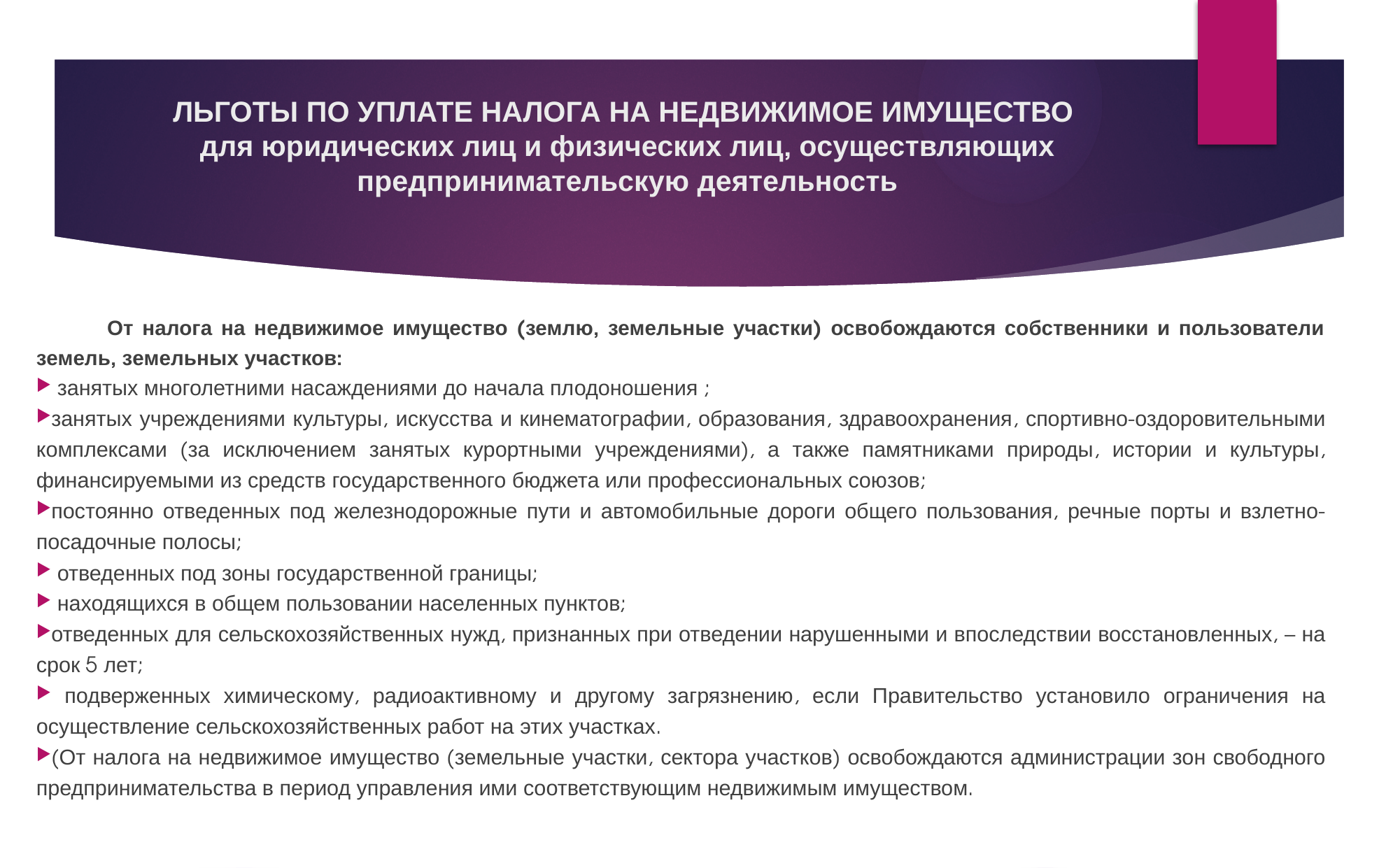

# ЛЬГОТЫ ПО УПЛАТЕ НАЛОГА НА НЕДВИЖИМОЕ ИМУЩЕСТВО для юридических лиц и физических лиц, осуществляющих предпринимательскую деятельность
        От налога на недвижимое имущество (землю, земельные участки) освобождаются собственники и пользователи земель, земельных участков:
 занятых многолетними насаждениями до начала плодоношения ;
занятых учреждениями культуры, искусства и кинематографии, образования, здравоохранения, спортивно-оздоровительными комплексами (за исключением занятых курортными учреждениями), а также памятниками природы, истории и культуры, финансируемыми из средств государственного бюджета или профессиональных союзов;
постоянно отведенных под железнодорожные пути и автомобильные дороги общего пользования, речные порты и взлетно-посадочные полосы;
 отведенных под зоны государственной границы;
 находящихся в общем пользовании населенных пунктов;
отведенных для сельскохозяйственных нужд, признанных при отведении нарушенными и впоследствии восстановленных, – на срок 5 лет;
 подверженных химическому, радиоактивному и другому загрязнению, если Правительство установило ограничения на осуществление сельскохозяйственных работ на этих участках.
(От налога на недвижимое имущество (земельные участки, сектора участков) освобождаются администрации зон свободного предпринимательства в период управления ими соответствующим недвижимым имуществом.